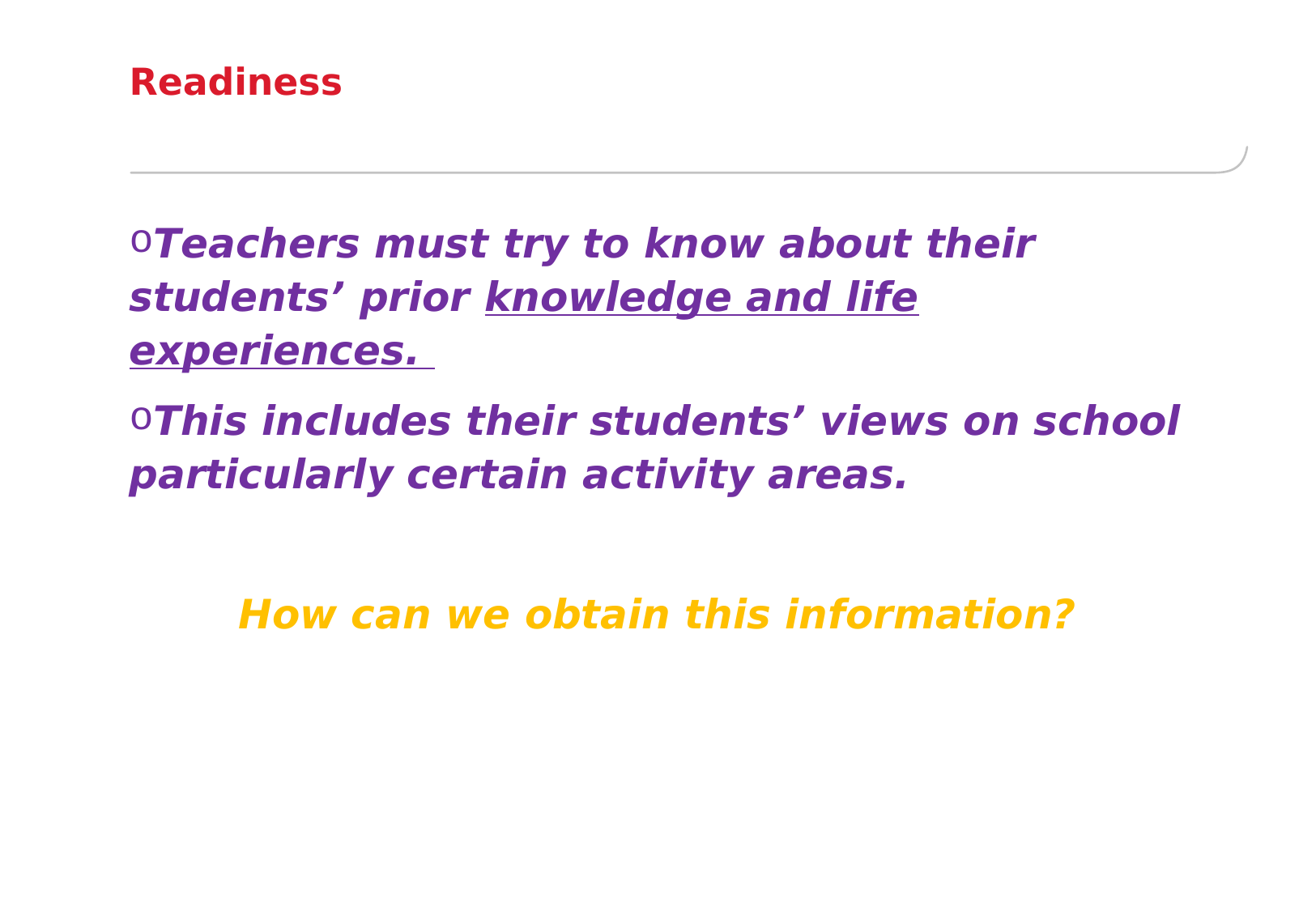

# Readiness
Teachers must try to know about their students’ prior knowledge and life experiences.
This includes their students’ views on school particularly certain activity areas.

How can we obtain this information?